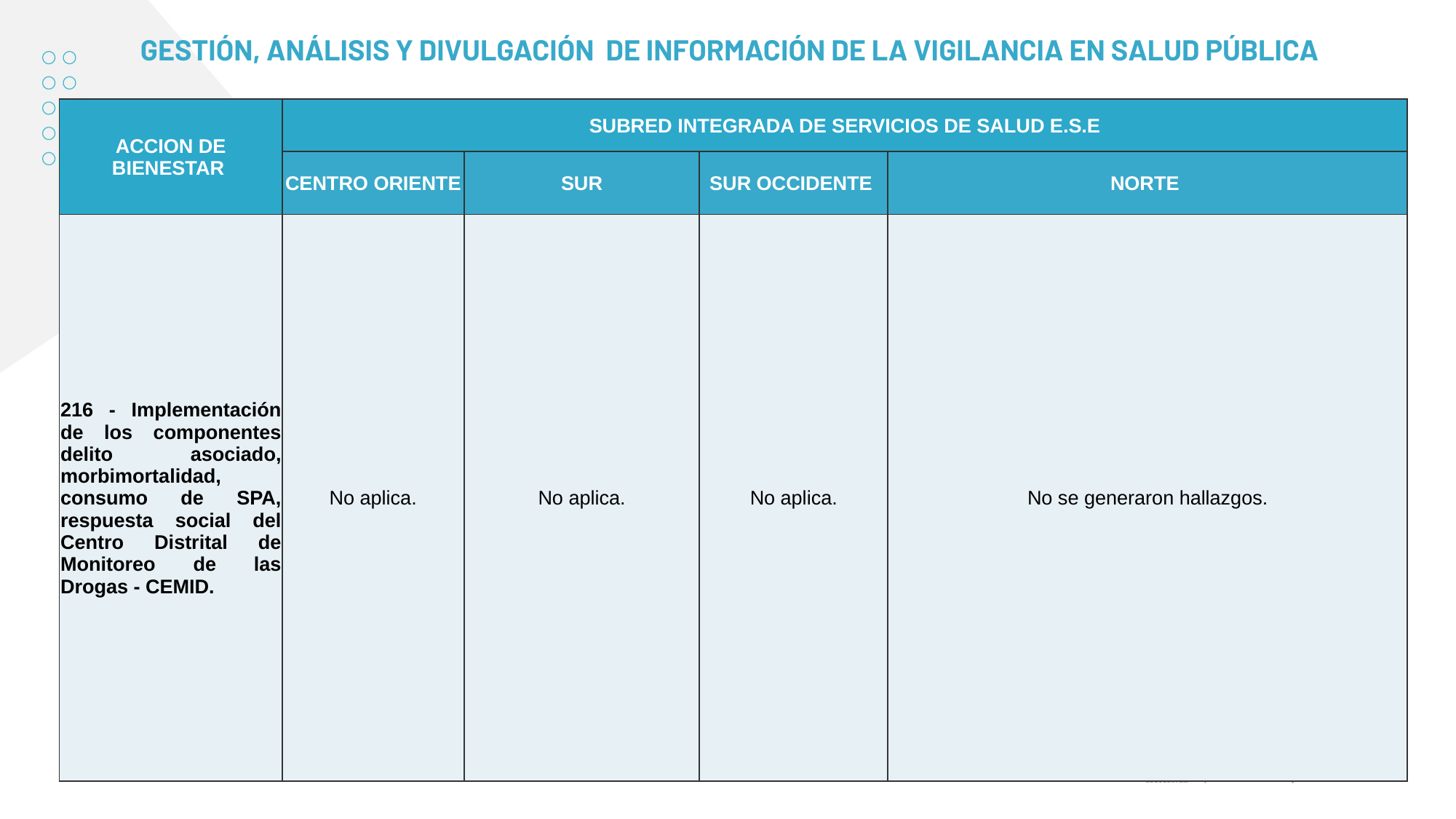

# GESTIÓN, ANÁLISIS Y DIVULGACIÓN  DE INFORMACIÓN DE LA VIGILANCIA EN SALUD PÚBLICA
| ACCION DE BIENESTAR | SUBRED INTEGRADA DE SERVICIOS DE SALUD E.S.E |  |  |  |
| --- | --- | --- | --- | --- |
|  | CENTRO ORIENTE | SUR | SUR OCCIDENTE | NORTE |
| 216 - Implementación de los componentes delito asociado, morbimortalidad, consumo de SPA, respuesta social del Centro Distrital de Monitoreo de las Drogas - CEMID. | No aplica. | No aplica. | No aplica. | No se generaron hallazgos. |